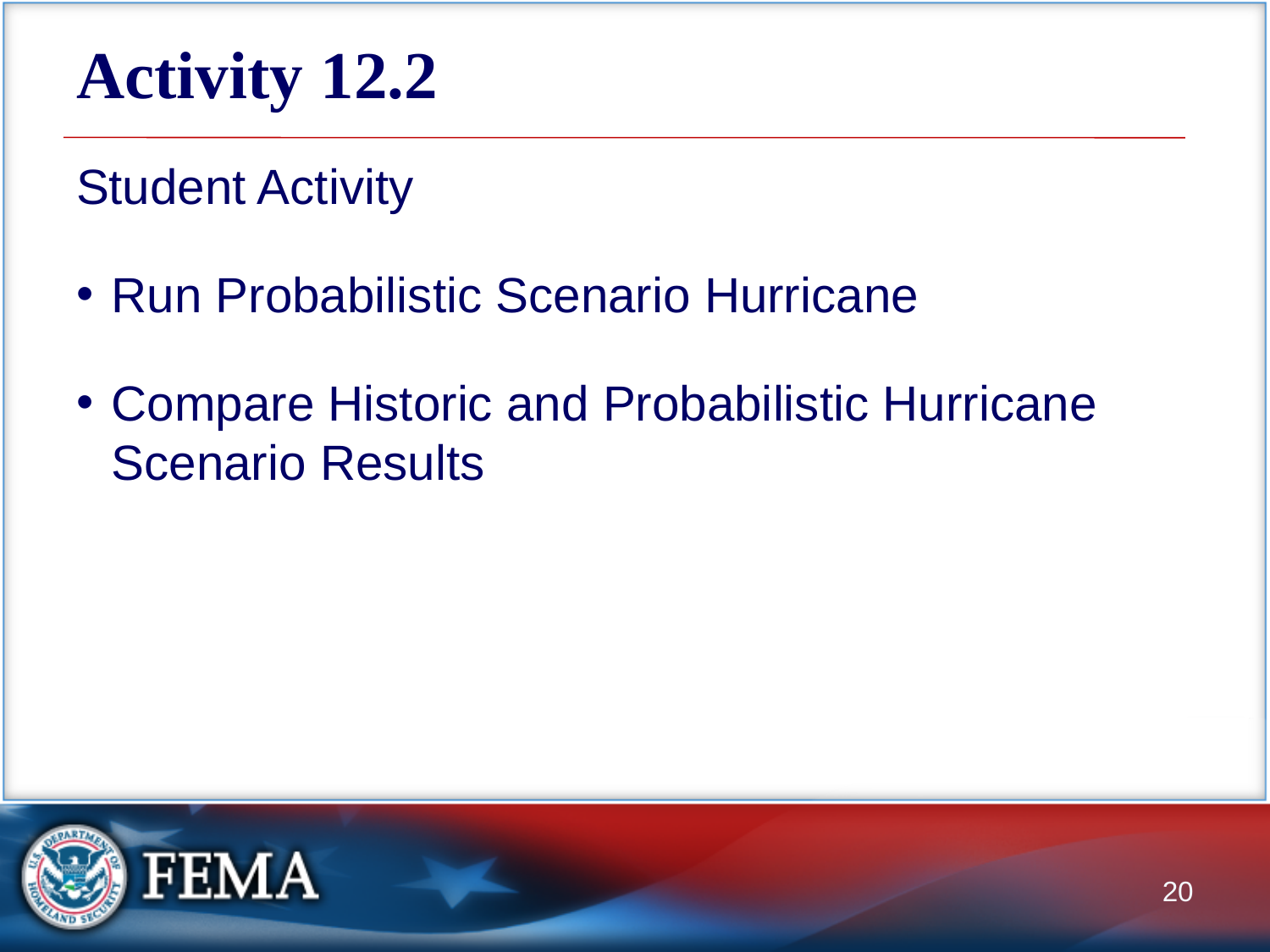

# Activity 12.2
Student Activity
Run Probabilistic Scenario Hurricane
Compare Historic and Probabilistic Hurricane Scenario Results
20